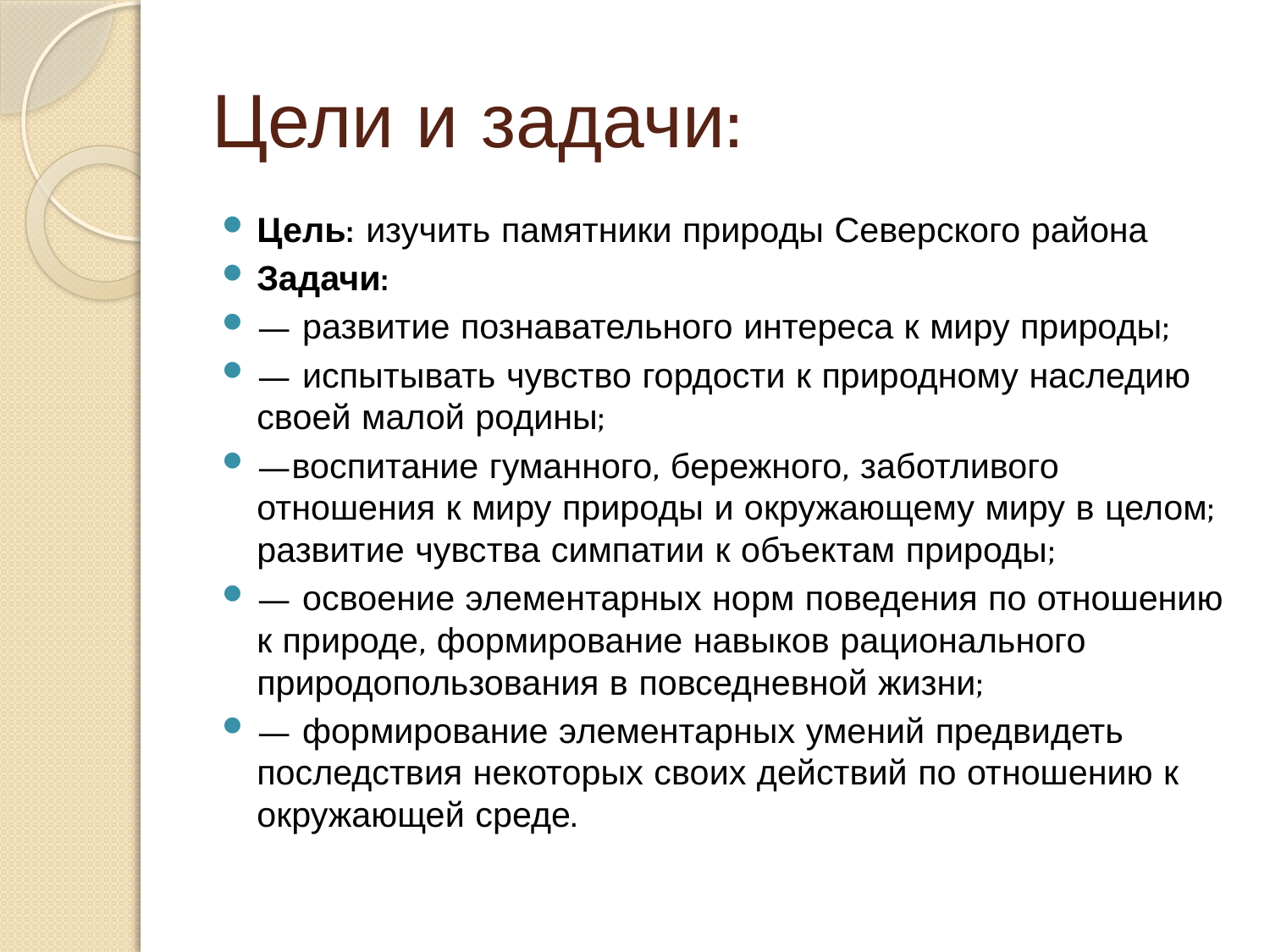

# Цели и задачи:
Цель: изучить памятники природы Северского района
Задачи:
— развитие познавательного интереса к миру природы;
— испытывать чувство гордости к природному наследию своей малой родины;
—воспитание гуманного, бережного, заботливого отношения к миру природы и окружающему миру в целом; развитие чувства симпатии к объектам природы;
— освоение элементарных норм поведения по отношению к природе, формирование навыков рационального природопользования в повседневной жизни;
— формирование элементарных умений предвидеть последствия некоторых своих действий по отношению к окружающей среде.